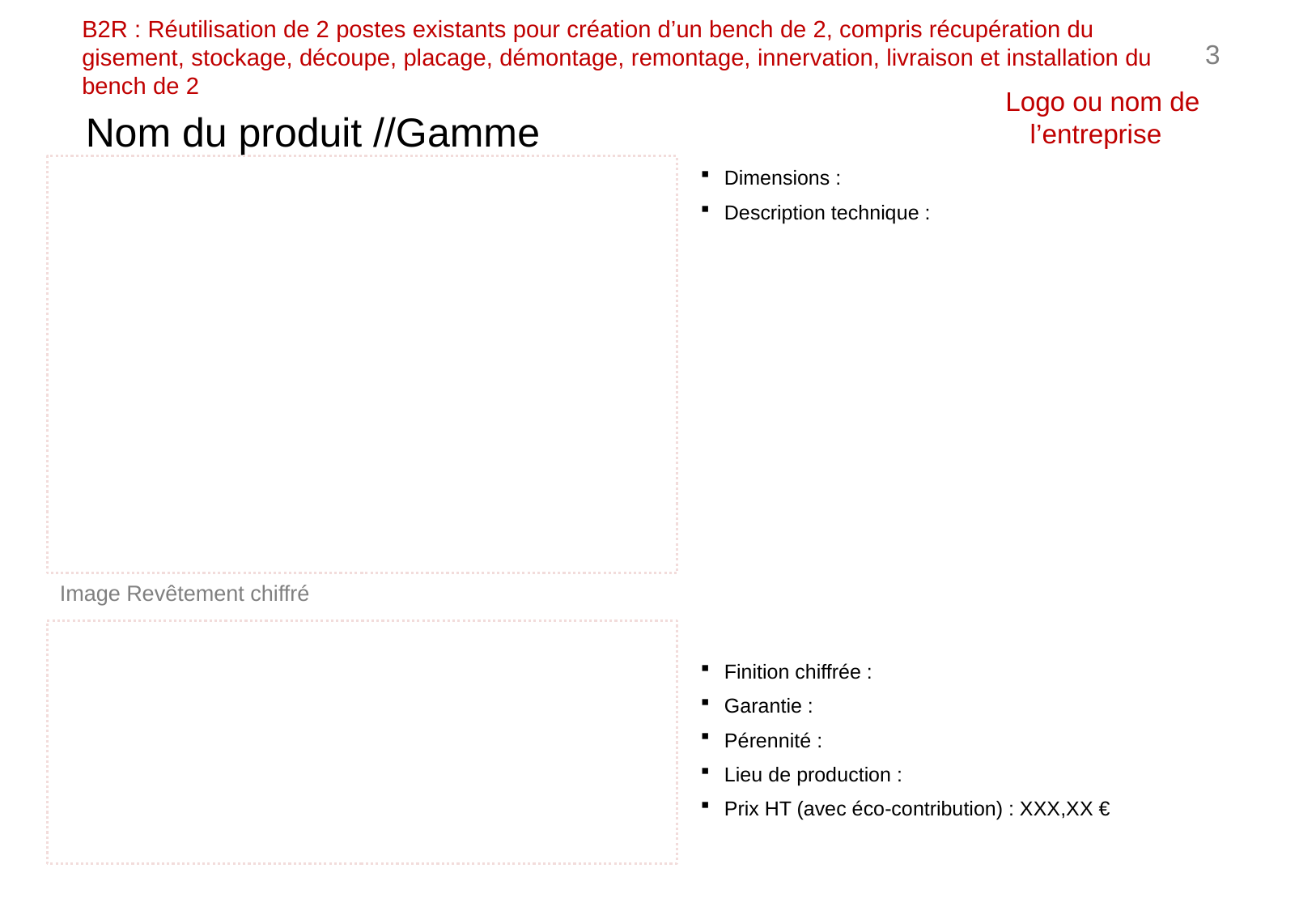

3
# B2R : Réutilisation de 2 postes existants pour création d’un bench de 2, compris récupération du gisement, stockage, découpe, placage, démontage, remontage, innervation, livraison et installation du bench de 2
Logo ou nom de l’entreprise
Nom du produit //Gamme

Dimensions :
Description technique :

Finition chiffrée :
Garantie :
Pérennité :
Lieu de production :
Prix HT (avec éco-contribution) : XXX,XX €
Image Revêtement chiffré